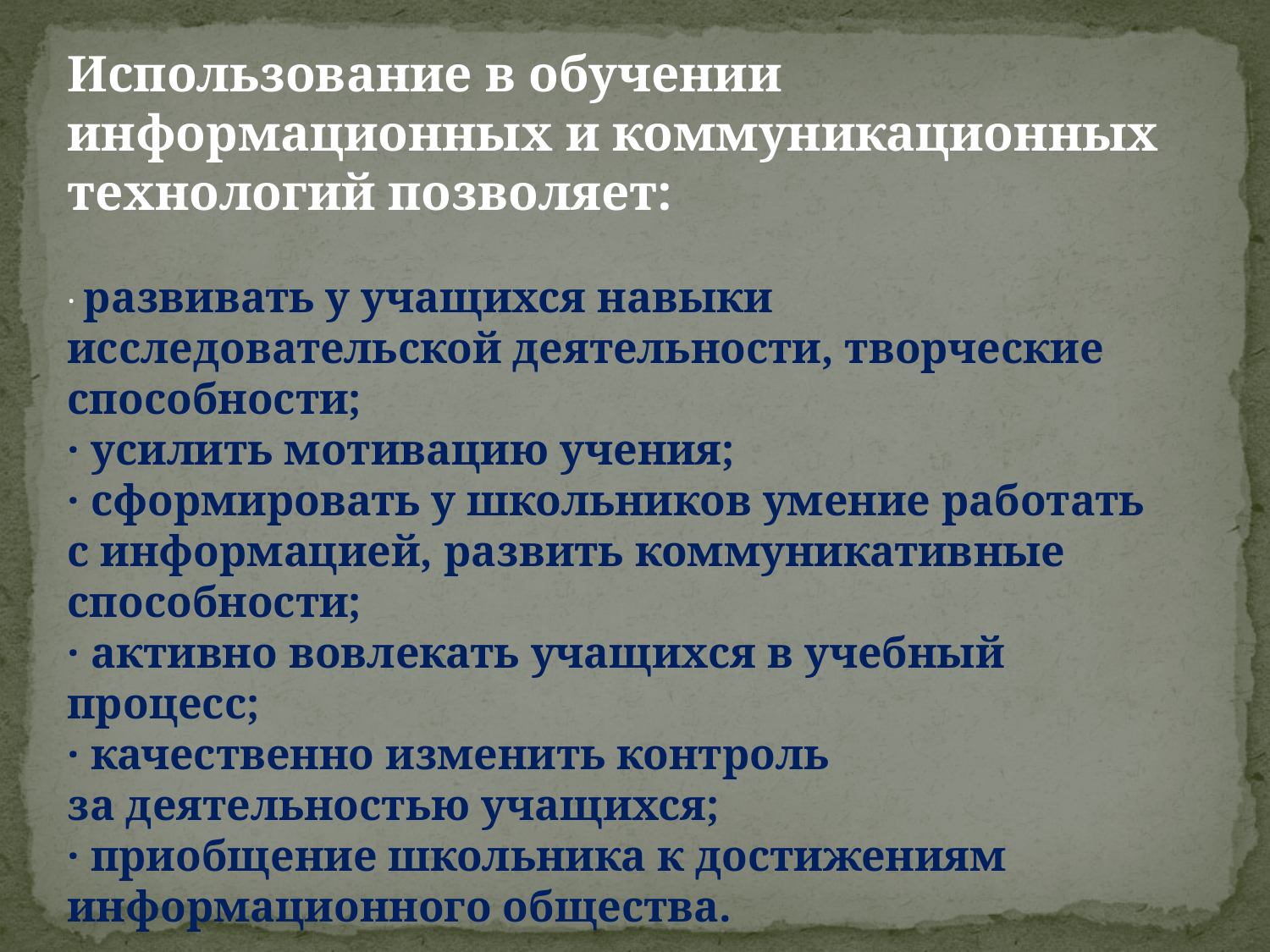

Использование в обучении информационных и коммуникационных технологий позволяет:

· развивать у учащихся навыки исследовательской деятельности, творческие способности;
· усилить мотивацию учения;
· сформировать у школьников умение работать с информацией, развить коммуникативные способности;
· активно вовлекать учащихся в учебный процесс;
· качественно изменить контроль за деятельностью учащихся;
· приобщение школьника к достижениям информационного общества.